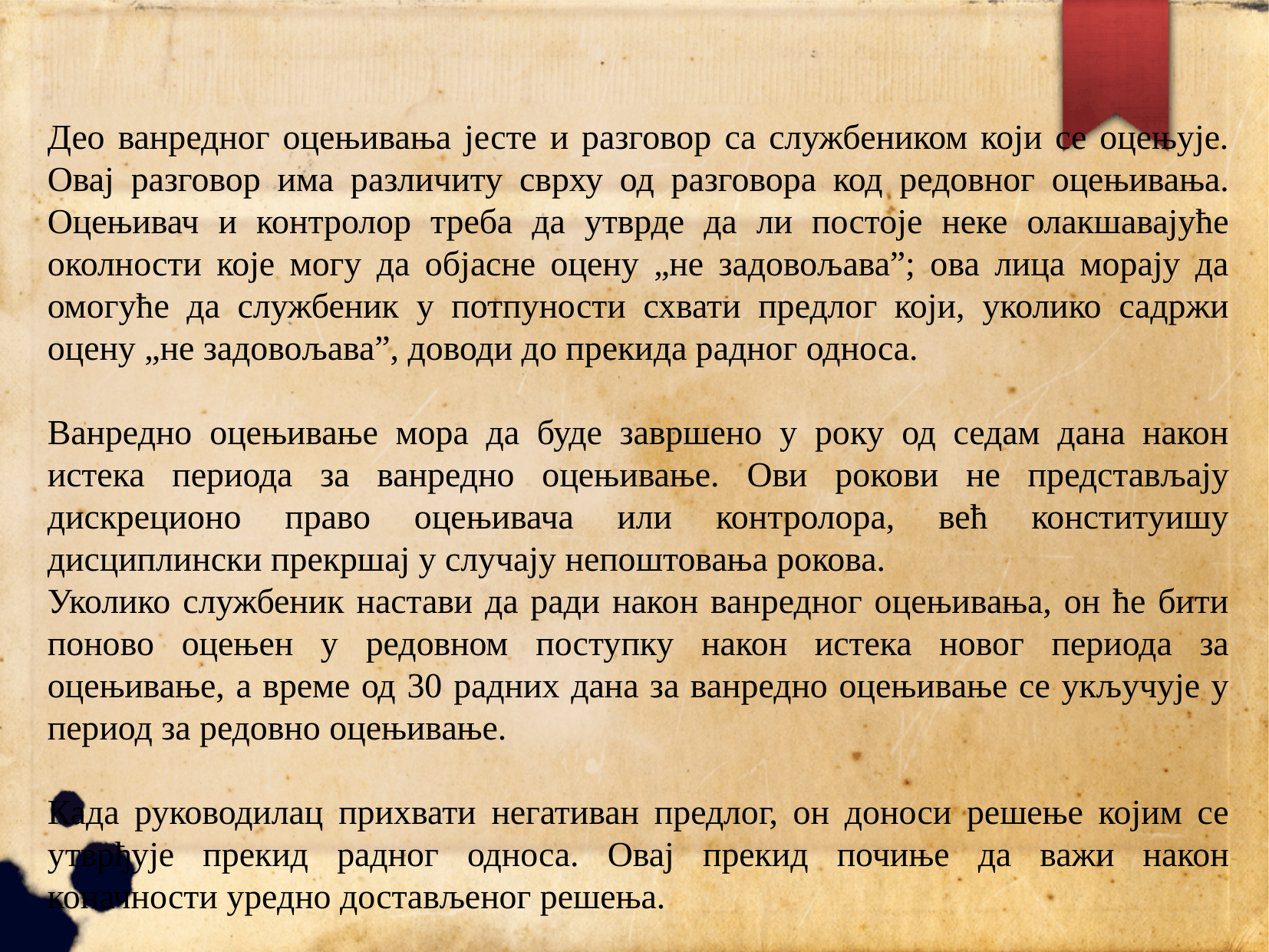

Део ванредног оцењивања јесте и разговор са службеником који се оцењује. Овај разговор има различиту сврху од разговора код редовног оцењивања. Оцењивач и контролор треба да утврде да ли постоје неке олакшавајуће околности које могу да објасне оцену „не задовољава”; ова лица морају да омогуће да службеник у потпуности схвати предлог који, уколико садржи оцену „не задовољава”, доводи до прекида радног односа.

Ванредно оцењивање мора да буде завршено у року од седам дана након истека периода за ванредно оцењивање. Ови рокови не представљају дискреционо право оцењивача или контролора, већ конституишу дисциплински прекршај у случају непоштовања рокова.
Уколико службеник настави да ради након ванредног оцењивања, он ће бити поново оцењен у редовном поступку након истека новог периода за оцењивање, а време од 30 радних дана за ванредно оцењивање се укључује у период за редовно оцењивање.

Када руководилац прихвати негативан предлог, он доноси решење којим се утврђује прекид радног односа. Овај прекид почиње да важи након коначности уредно достављеног решења.